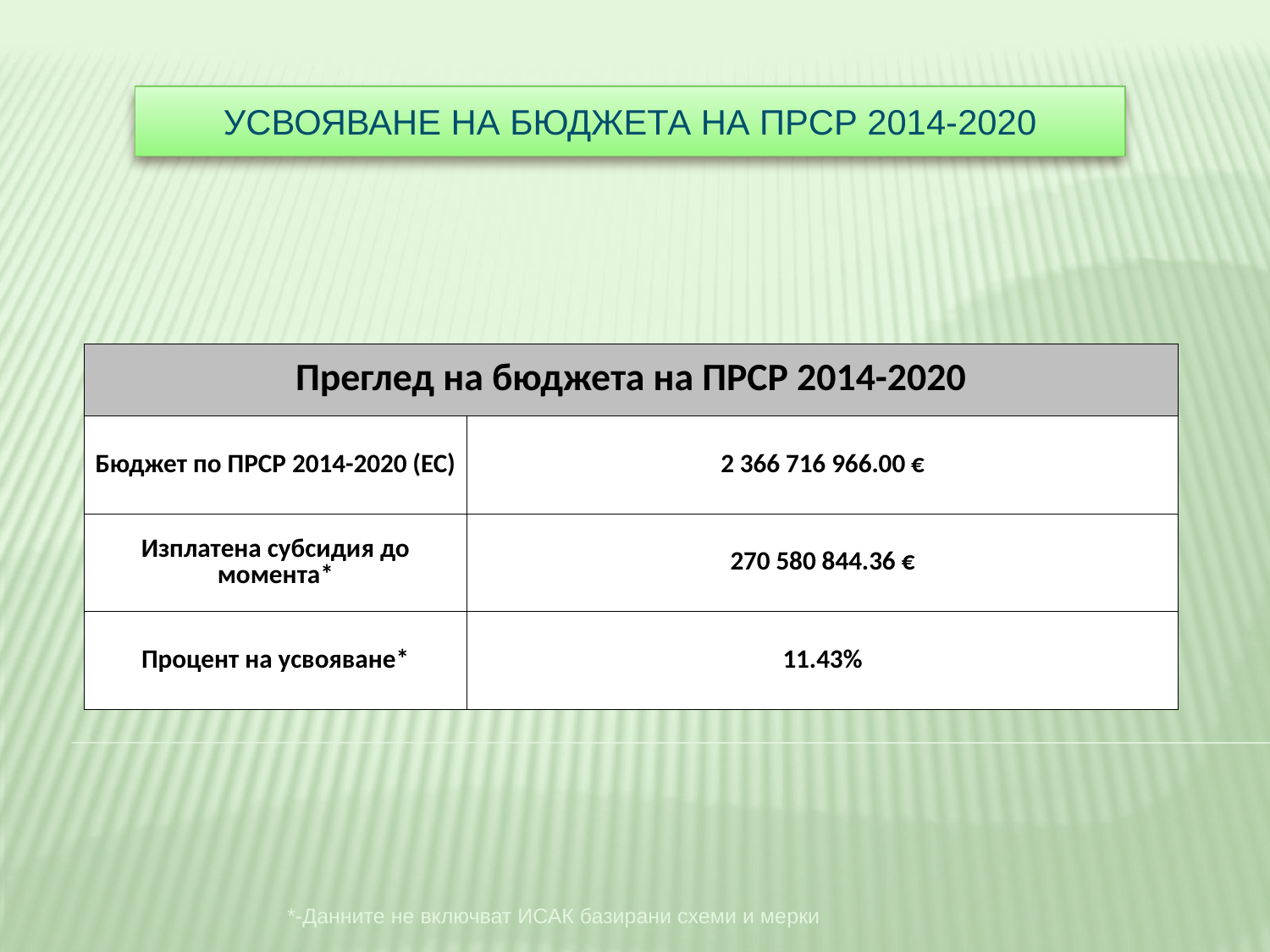

# Усвояване на бюджета на ПРСР 2014-2020
| Преглед на бюджета на ПРСР 2014-2020 |  |
| --- | --- |
| Бюджет по ПРСР 2014-2020 (ЕС) | 2 366 716 966.00 € |
| Изплатена субсидия до момента\* | 270 580 844.36 € |
| Процент на усвояване\* | 11.43% |
*-Данните не включват ИСАК базирани схеми и мерки